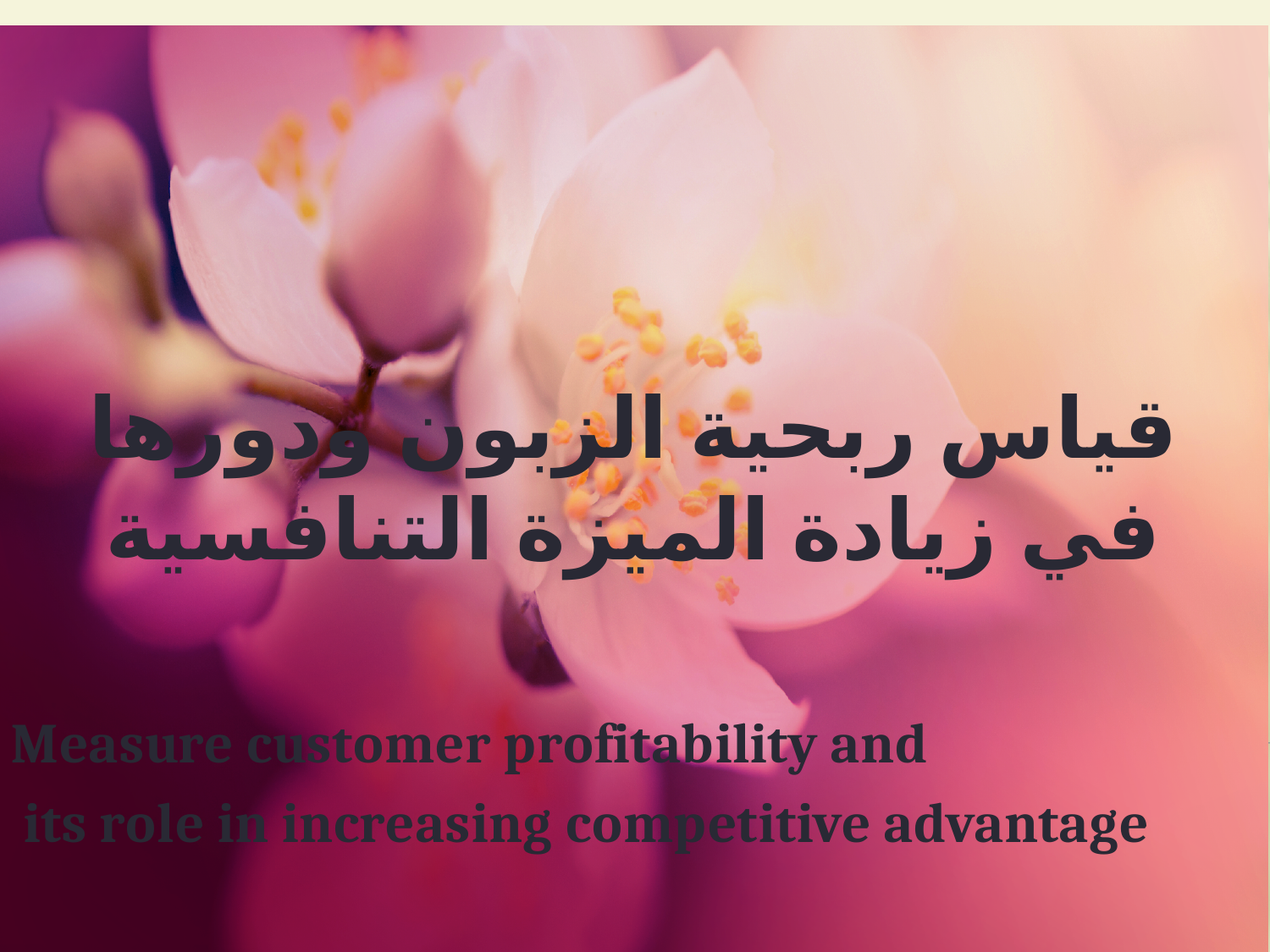

قياس ربحية الزبون ودورها في زيادة الميزة التنافسية

Measure customer profitability and
 its role in increasing competitive advantage